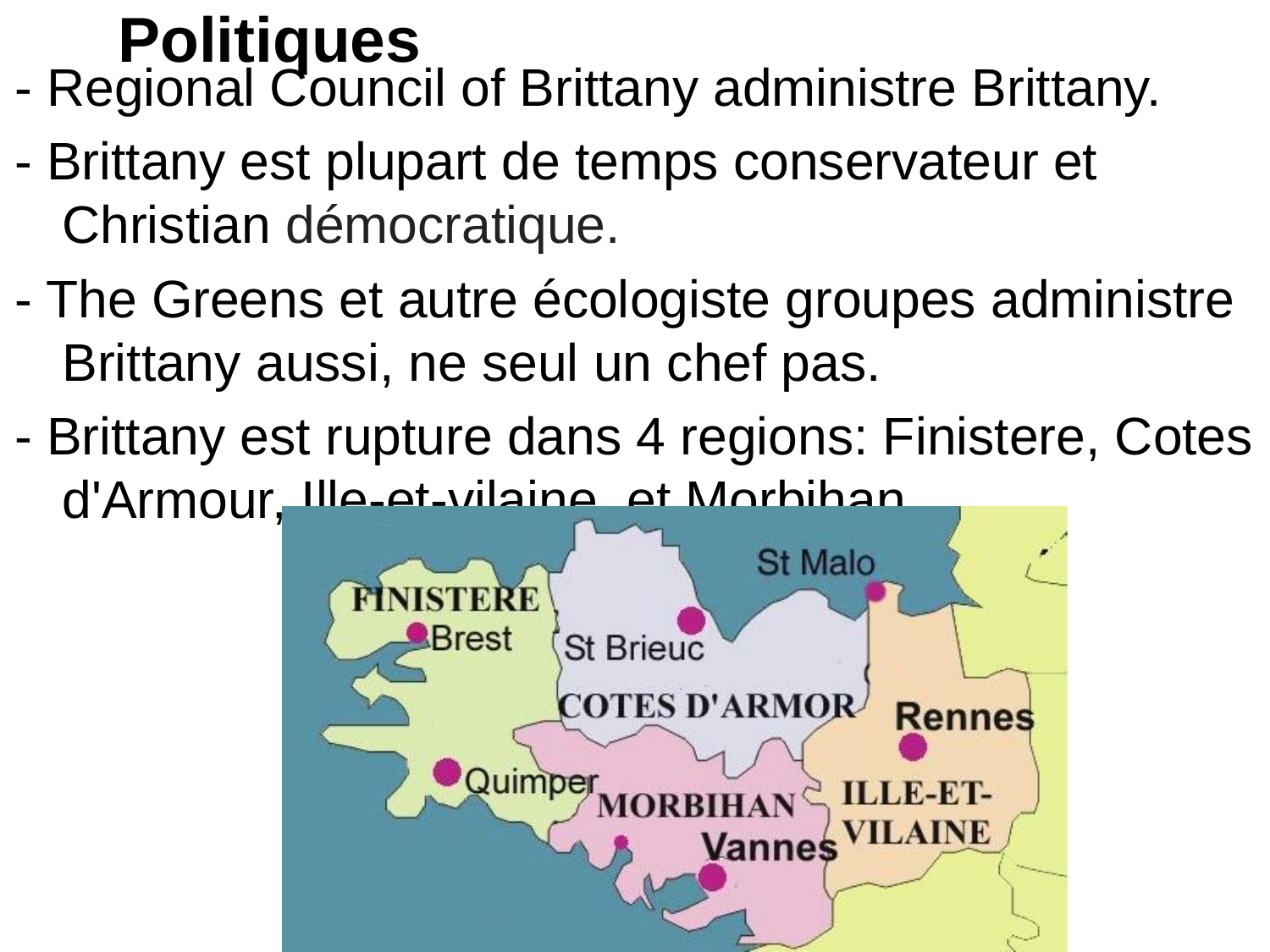

# Politiques
- Regional Council of Brittany administre Brittany.
- Brittany est plupart de temps conservateur et Christian démocratique.
- The Greens et autre écologiste groupes administre Brittany aussi, ne seul un chef pas.
- Brittany est rupture dans 4 regions: Finistere, Cotes d'Armour, Ille-et-vilaine, et Morbihan